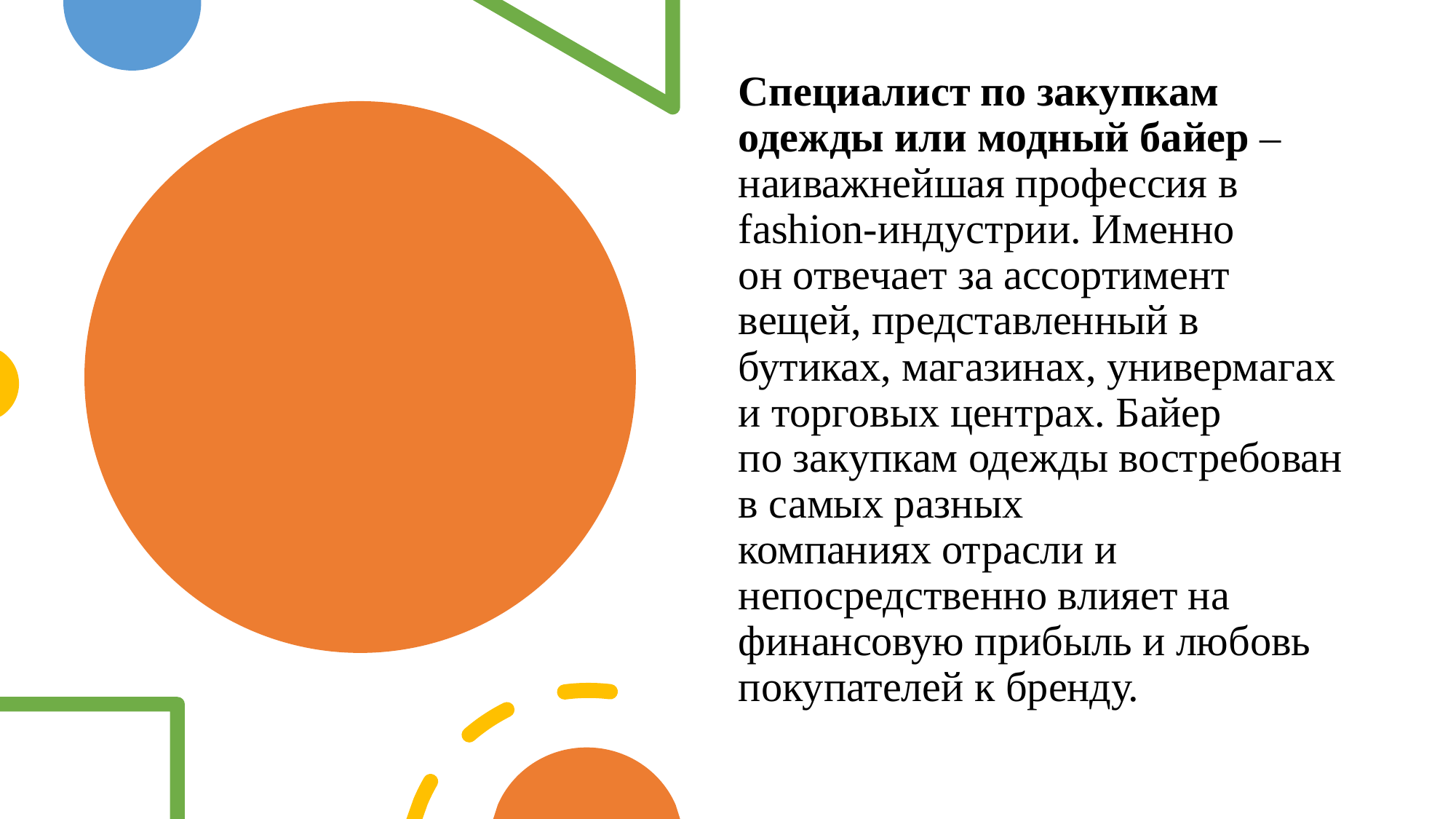

Специалист по закупкам одежды или модный байер –наиважнейшая профессия в fashion-индустрии. Именно он отвечает за ассортимент вещей, представленный в бутиках, магазинах, универмагах и торговых центрах. Байер по закупкам одежды востребован в самых разных компаниях отрасли и непосредственно влияет на финансовую прибыль и любовь покупателей к бренду.